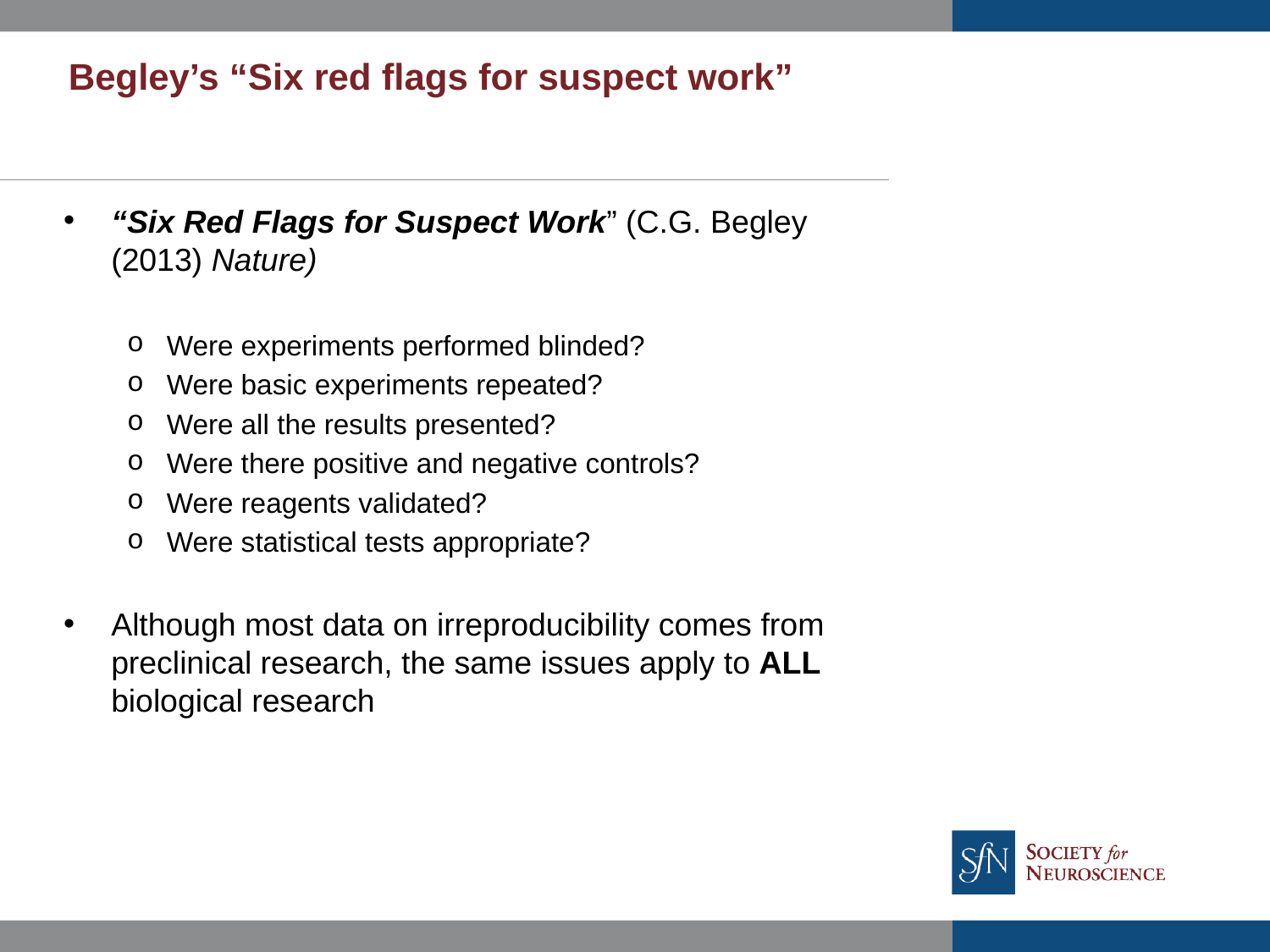

# Begley’s “Six red flags for suspect work”
“Six Red Flags for Suspect Work” (C.G. Begley (2013) Nature)

Were experiments performed blinded?
Were basic experiments repeated?
Were all the results presented?
Were there positive and negative controls?
Were reagents validated?
Were statistical tests appropriate?

Although most data on irreproducibility comes from preclinical research, the same issues apply to ALL biological research